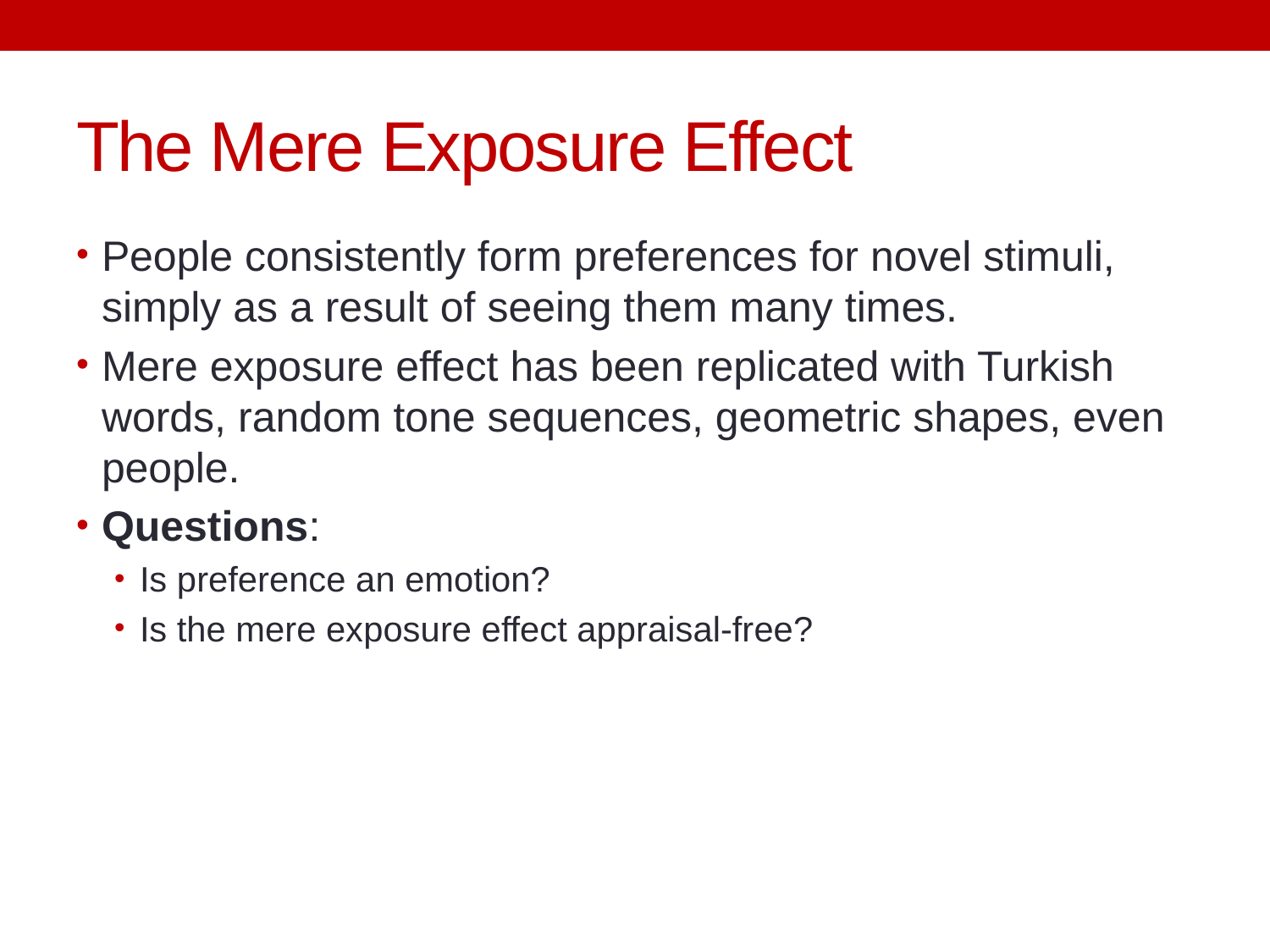

# The Mere Exposure Effect
People consistently form preferences for novel stimuli, simply as a result of seeing them many times.
Mere exposure effect has been replicated with Turkish words, random tone sequences, geometric shapes, even people.
Questions:
Is preference an emotion?
Is the mere exposure effect appraisal-free?